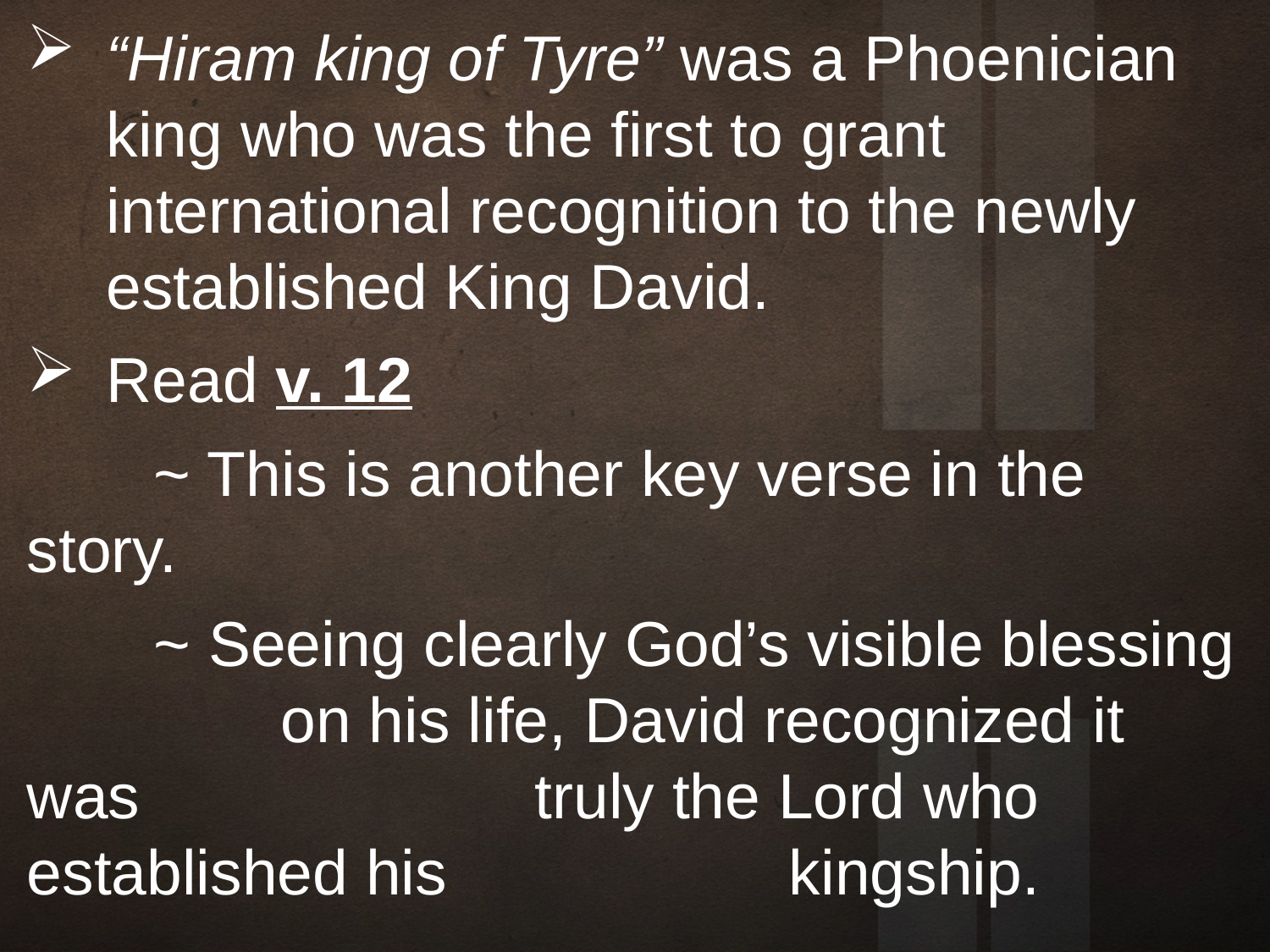

“Hiram king of Tyre” was a Phoenician king who was the first to grant international recognition to the newly established King David.
Read v. 12
	~ This is another key verse in the story.
	~ Seeing clearly God’s visible blessing 		on his life, David recognized it was 			truly the Lord who established his 			kingship.